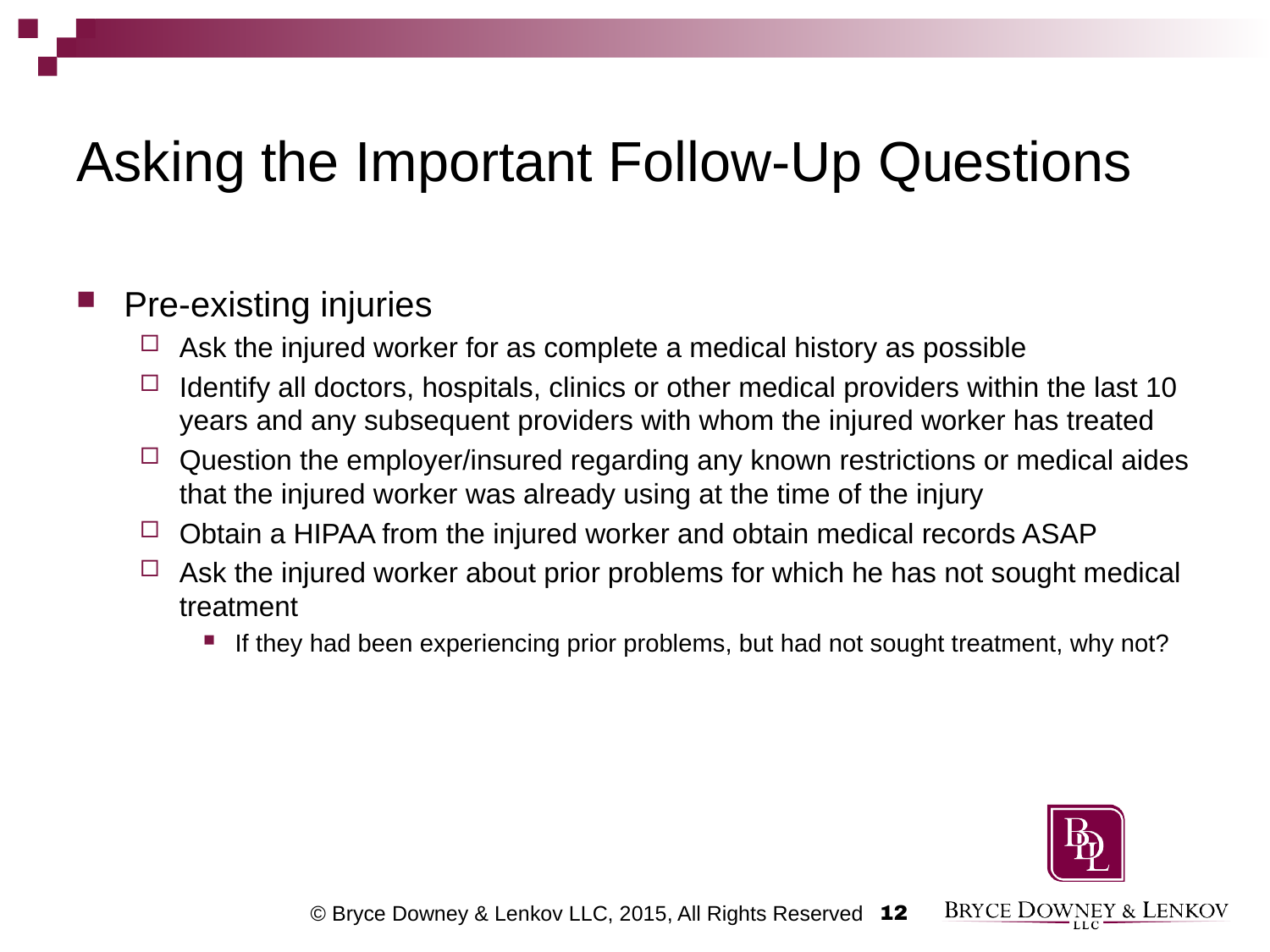

# Asking the Important Follow-Up Questions
Pre-existing injuries
Ask the injured worker for as complete a medical history as possible
Identify all doctors, hospitals, clinics or other medical providers within the last 10 years and any subsequent providers with whom the injured worker has treated
Question the employer/insured regarding any known restrictions or medical aides that the injured worker was already using at the time of the injury
Obtain a HIPAA from the injured worker and obtain medical records ASAP
Ask the injured worker about prior problems for which he has not sought medical treatment
If they had been experiencing prior problems, but had not sought treatment, why not?
12